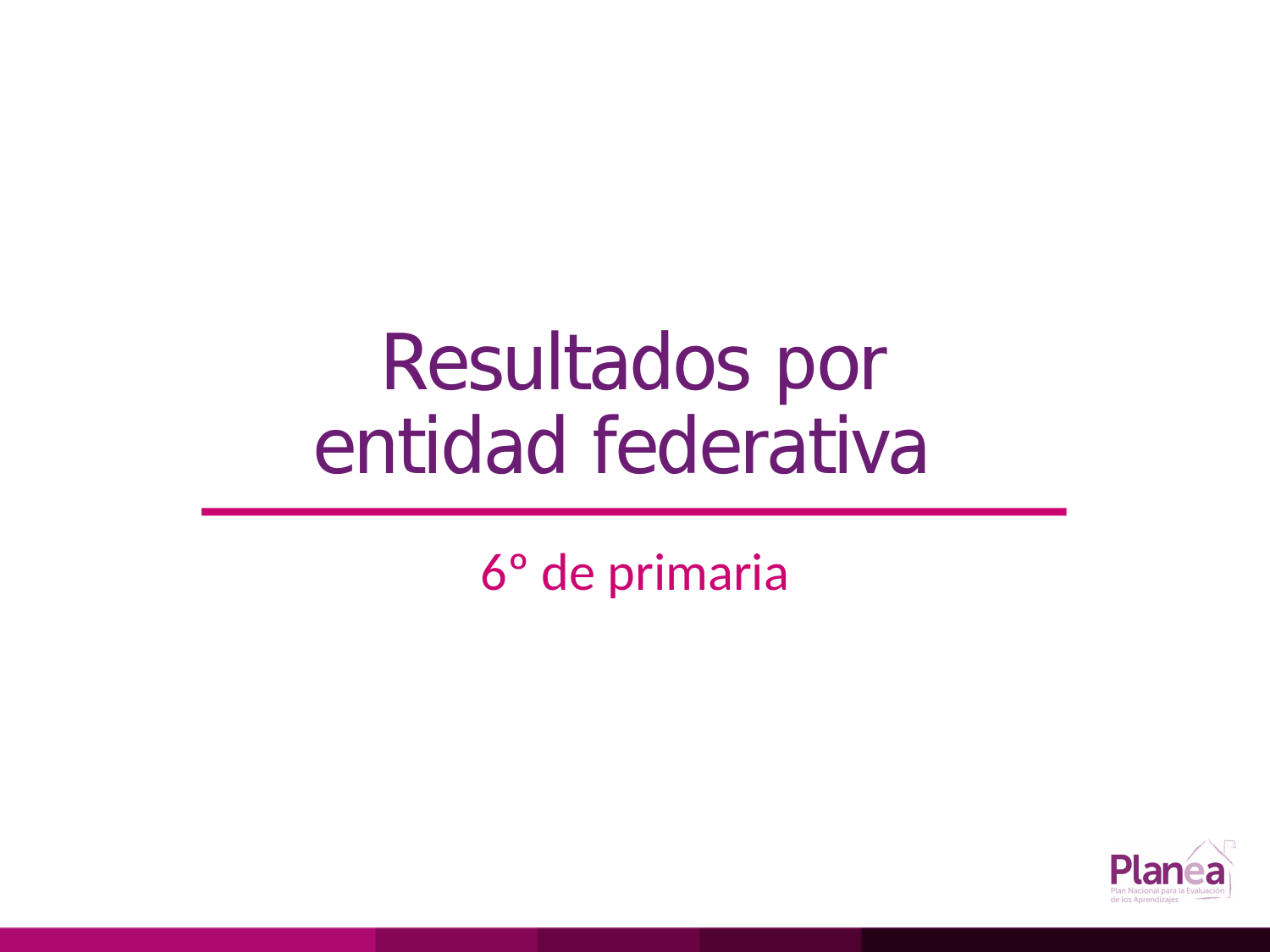

# Resultados por entidad federativa

6º de primaria